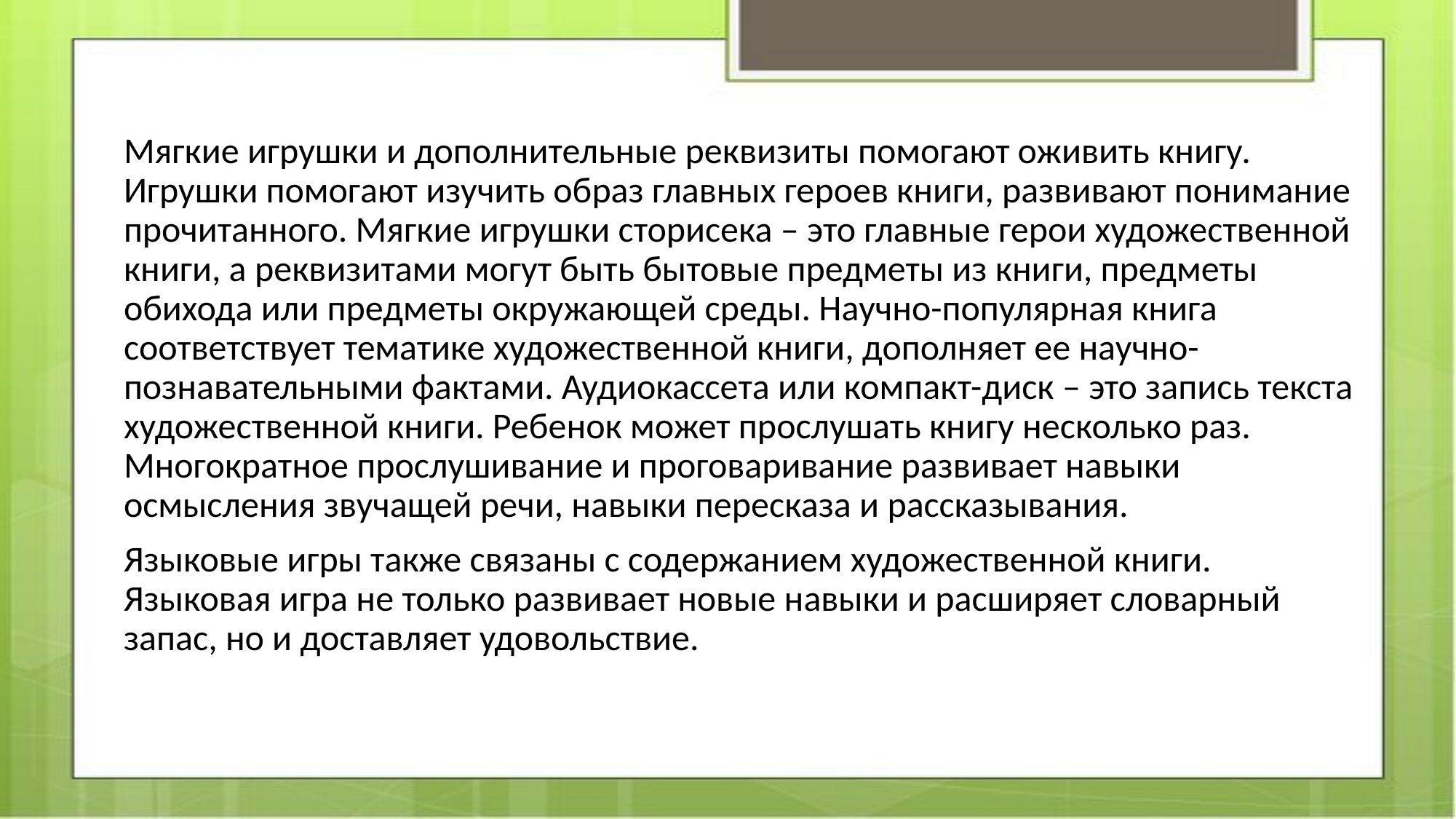

Мягкие игрушки и дополнительные реквизиты помогают оживить книгу. Игрушки помогают изучить образ главных героев книги, развивают понимание прочитанного. Мягкие игрушки сторисека – это главные герои художественной книги, а реквизитами могут быть бытовые предметы из книги, предметы обихода или предметы окружающей среды. Научно-популярная книга соответствует тематике художественной книги, дополняет ее научно-познавательными фактами. Аудиокассета или компакт-диск – это запись текста художественной книги. Ребенок может прослушать книгу несколько раз. Многократное прослушивание и проговаривание развивает навыки осмысления звучащей речи, навыки пересказа и рассказывания.
Языковые игры также связаны с содержанием художественной книги. Языковая игра не только развивает новые навыки и расширяет словарный запас, но и доставляет удовольствие.